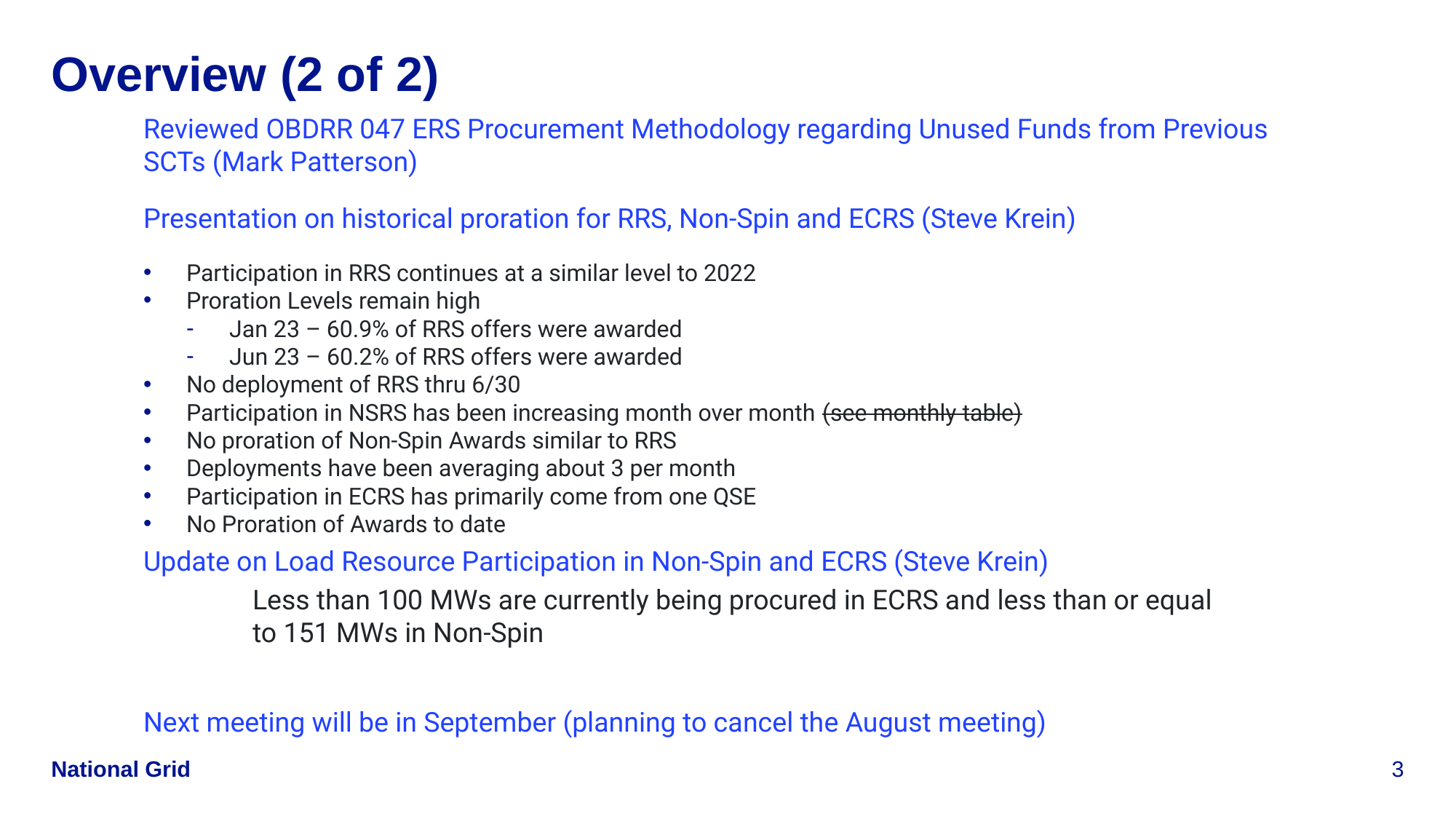

# Overview (2 of 2)
Reviewed OBDRR 047 ERS Procurement Methodology regarding Unused Funds from Previous SCTs (Mark Patterson)
Presentation on historical proration for RRS, Non-Spin and ECRS (Steve Krein)
Participation in RRS continues at a similar level to 2022
Proration Levels remain high
Jan 23 – 60.9% of RRS offers were awarded
Jun 23 – 60.2% of RRS offers were awarded
No deployment of RRS thru 6/30
Participation in NSRS has been increasing month over month (see monthly table)
No proration of Non-Spin Awards similar to RRS
Deployments have been averaging about 3 per month
Participation in ECRS has primarily come from one QSE
No Proration of Awards to date
Update on Load Resource Participation in Non-Spin and ECRS (Steve Krein)
	Less than 100 MWs are currently being procured in ECRS and less than or equal
	to 151 MWs in Non-Spin

Next meeting will be in September (planning to cancel the August meeting)